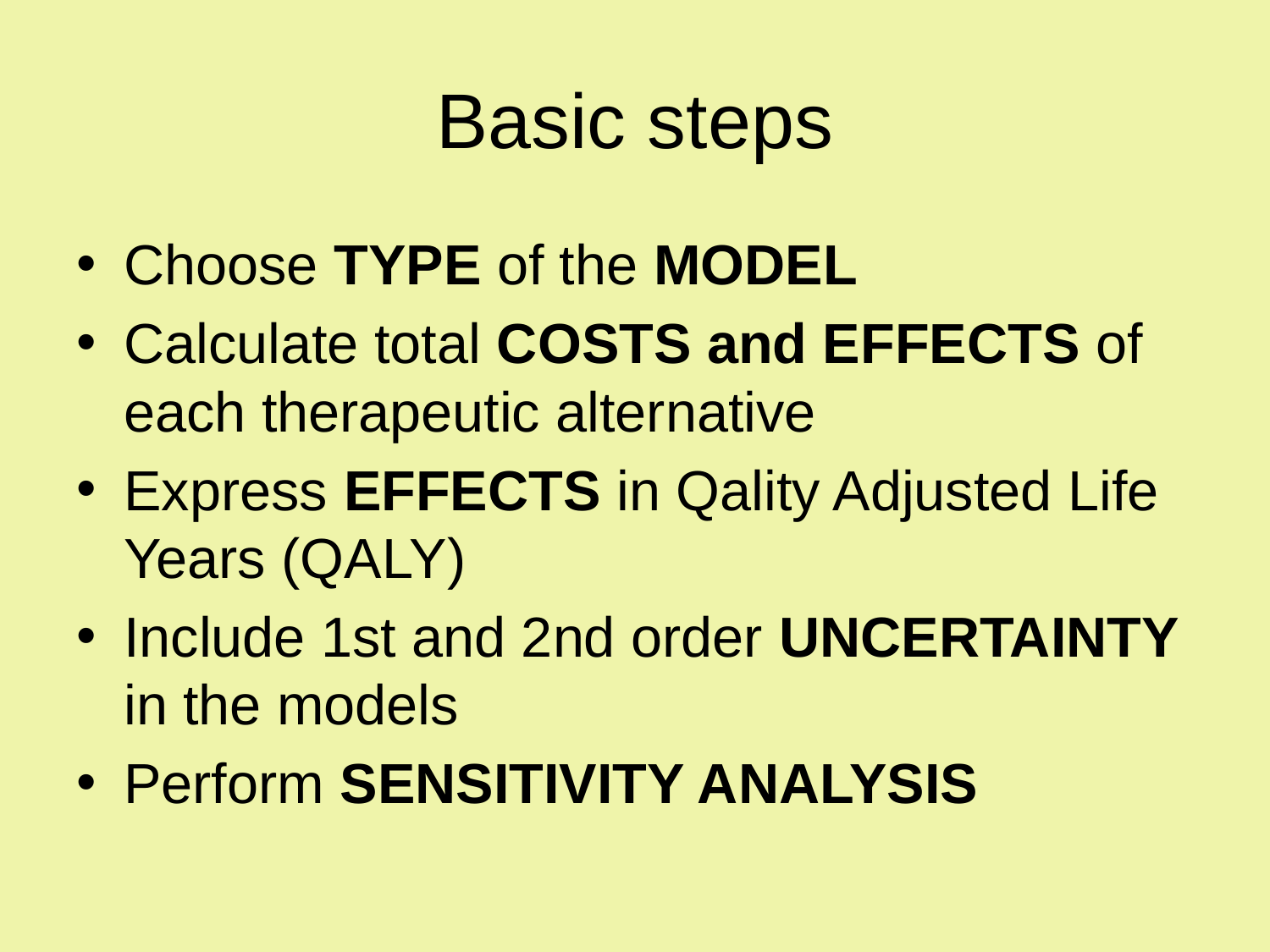

# Basic steps
Choose TYPE of the MODEL
Calculate total COSTS and EFFECTS of each therapeutic alternative
Express EFFECTS in Qality Adjusted Life Years (QALY)
Include 1st and 2nd order UNCERTAINTY in the models
Perform SENSITIVITY ANALYSIS